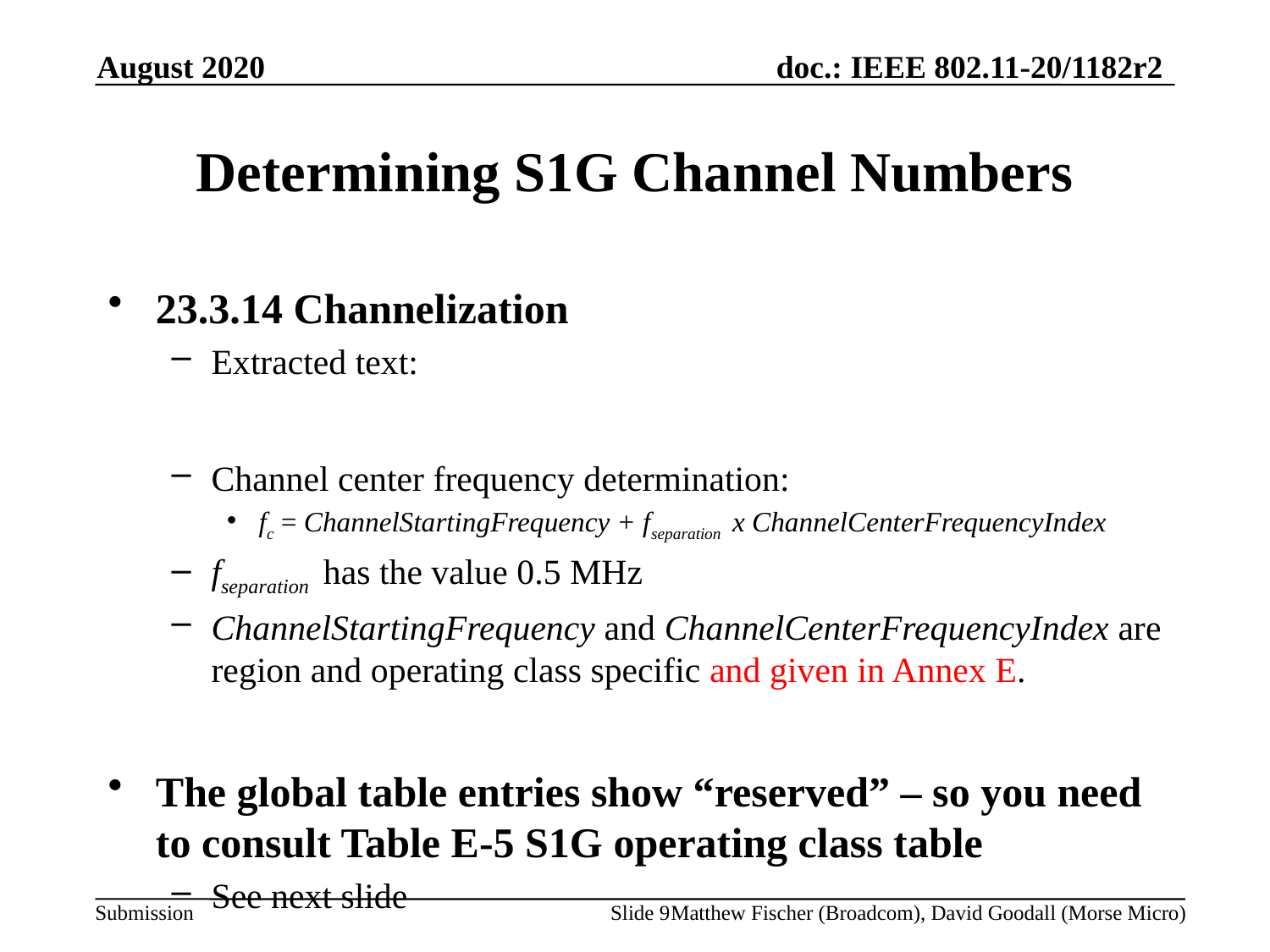

August 2020
# Determining S1G Channel Numbers
23.3.14 Channelization
Extracted text:

Channel center frequency determination:
fc = ChannelStartingFrequency + fseparation  x ChannelCenterFrequencyIndex
fseparation  has the value 0.5 MHz
ChannelStartingFrequency and ChannelCenterFrequencyIndex are region and operating class specific and given in Annex E.

The global table entries show “reserved” – so you need to consult Table E-5 S1G operating class table
See next slide
Slide 9
Matthew Fischer (Broadcom), David Goodall (Morse Micro)